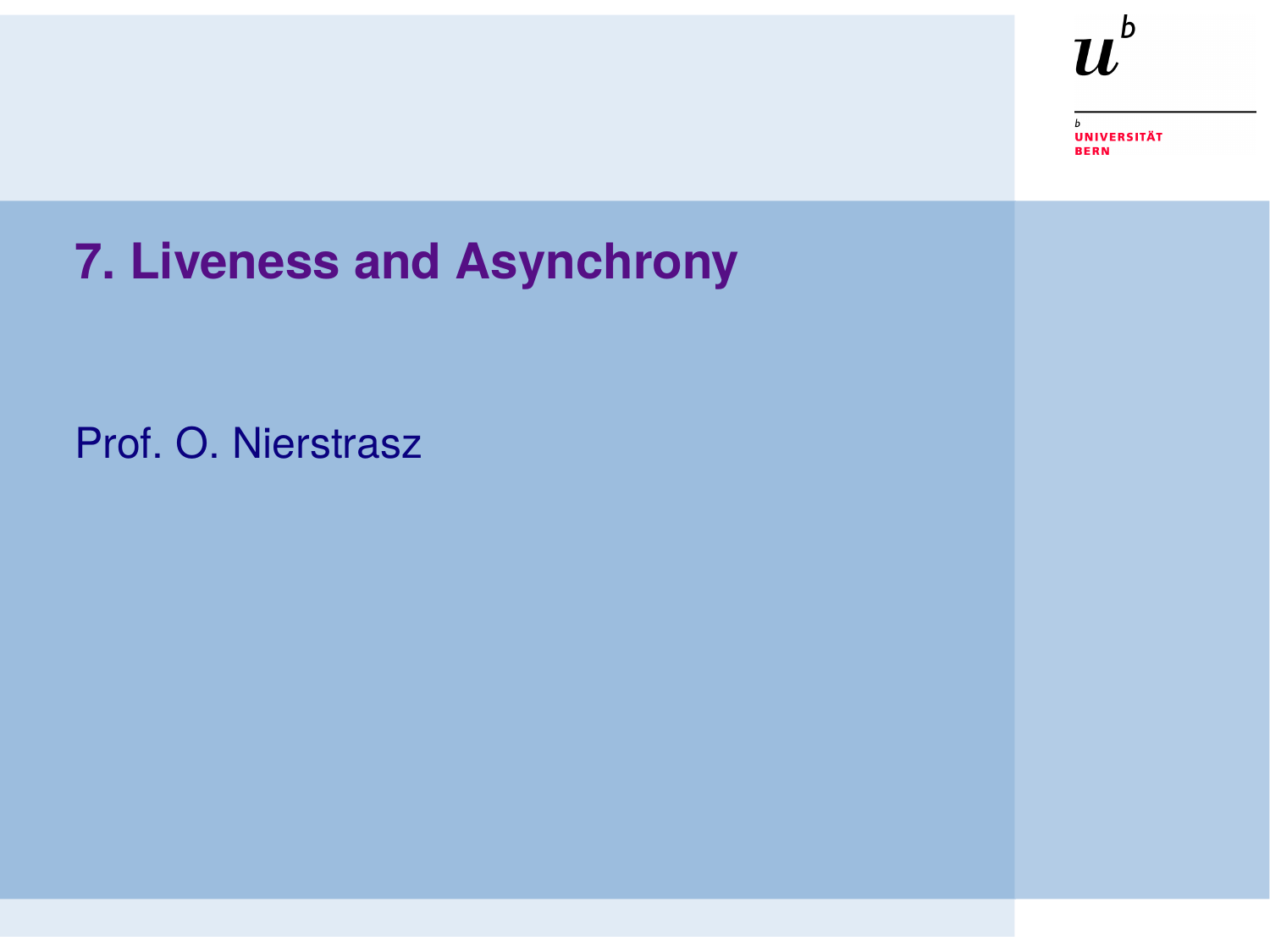

# 7. Liveness and Asynchrony
Prof. O. Nierstrasz